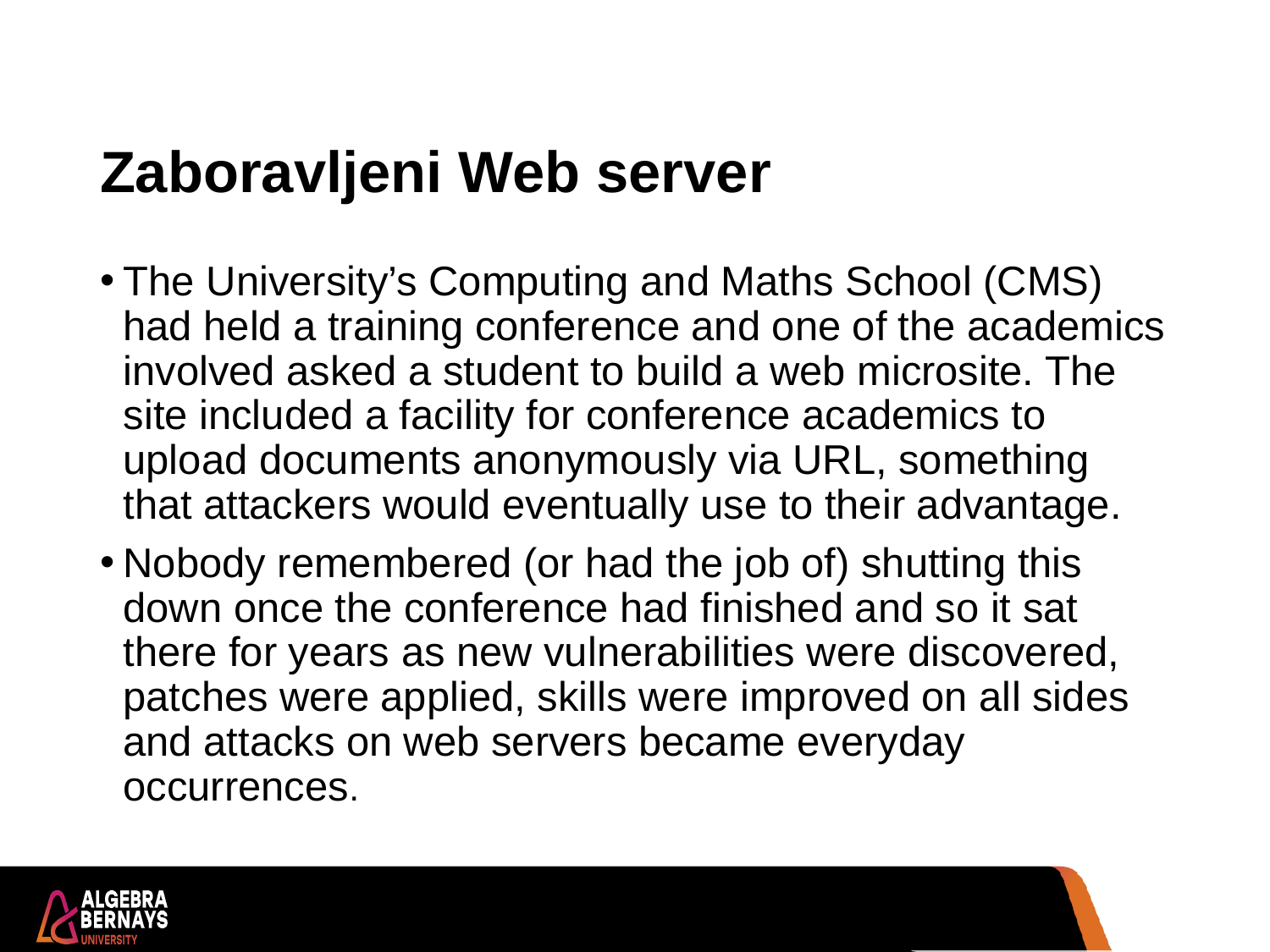

# Zaboravljeni Web server
The University’s Computing and Maths School (CMS) had held a training conference and one of the academics involved asked a student to build a web microsite. The site included a facility for conference academics to upload documents anonymously via URL, something that attackers would eventually use to their advantage.
Nobody remembered (or had the job of) shutting this down once the conference had finished and so it sat there for years as new vulnerabilities were discovered, patches were applied, skills were improved on all sides and attacks on web servers became everyday occurrences.